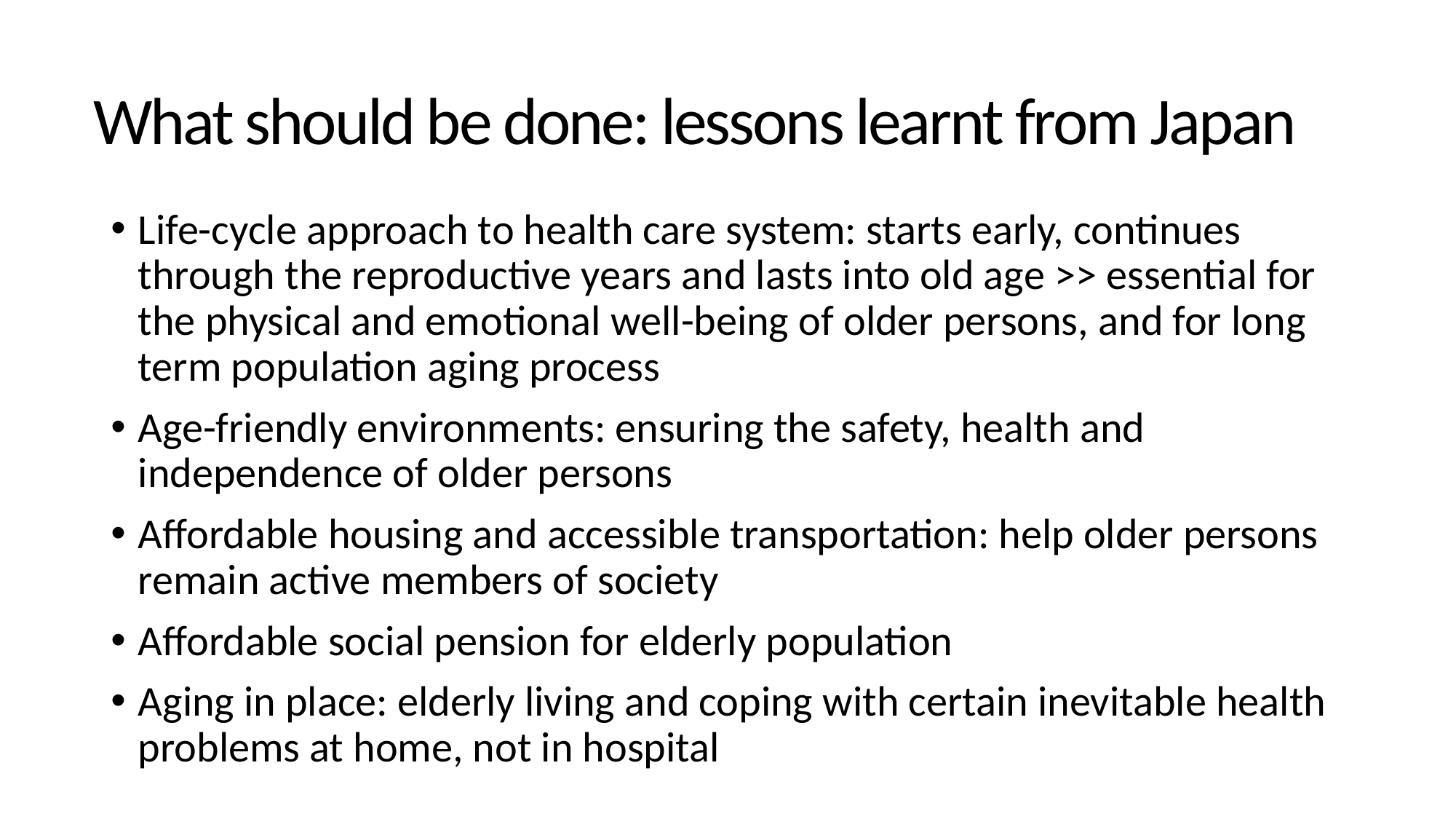

# What should be done: lessons learnt from Japan
Life-cycle approach to health care system: starts early, continues through the reproductive years and lasts into old age >> essential for the physical and emotional well-being of older persons, and for long term population aging process
Age-friendly environments: ensuring the safety, health and independence of older persons
Affordable housing and accessible transportation: help older persons remain active members of society
Affordable social pension for elderly population
Aging in place: elderly living and coping with certain inevitable health problems at home, not in hospital